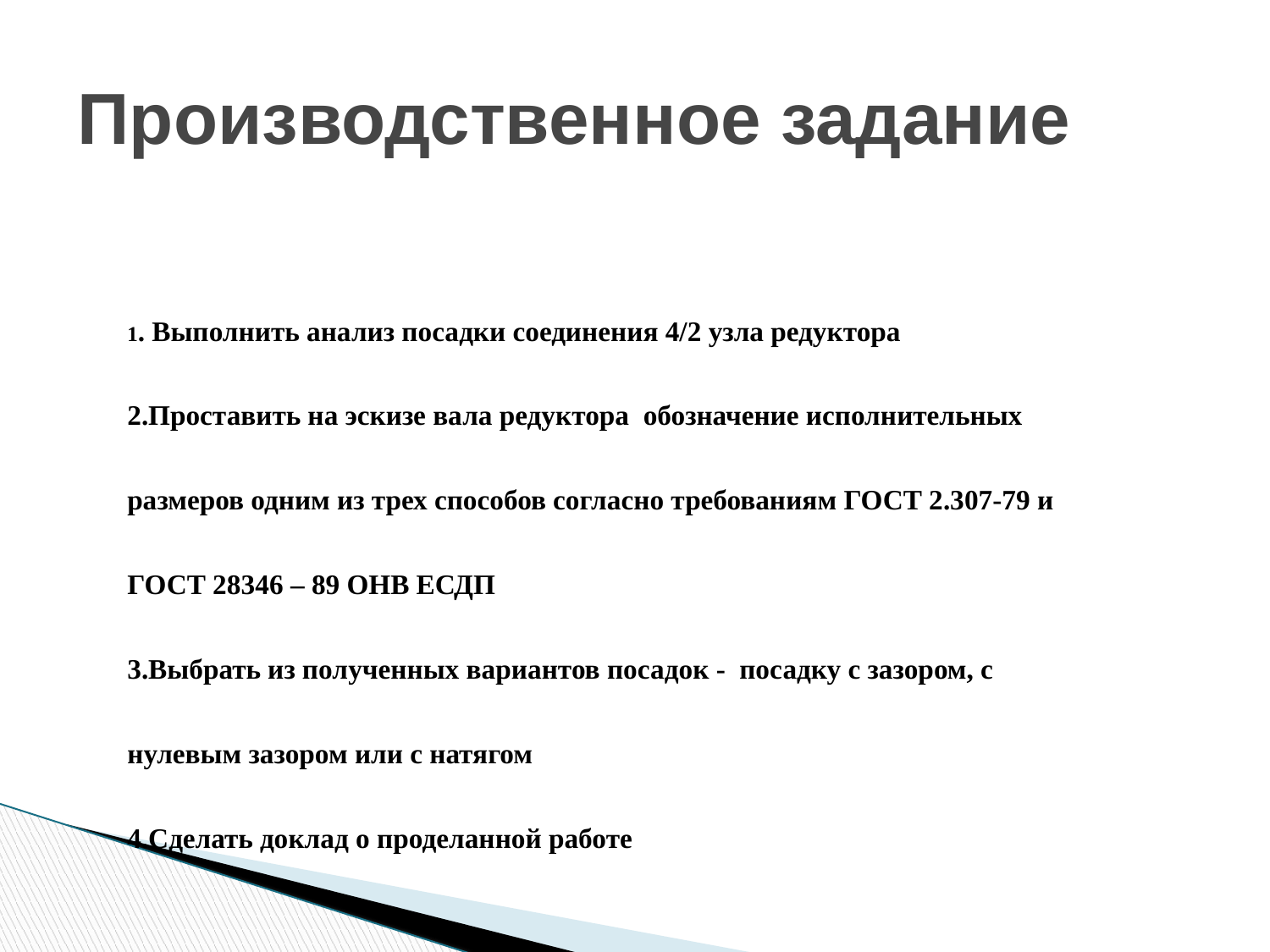

# Производственное задание

1. Выполнить анализ посадки соединения 4/2 узла редуктора
2.Проставить на эскизе вала редуктора  обозначение исполнительных размеров одним из трех способов согласно требованиям ГОСТ 2.307-79 и ГОСТ 28346 – 89 ОНВ ЕСДП
3.Выбрать из полученных вариантов посадок -  посадку с зазором, с нулевым зазором или с натягом
4.Сделать доклад о проделанной работе